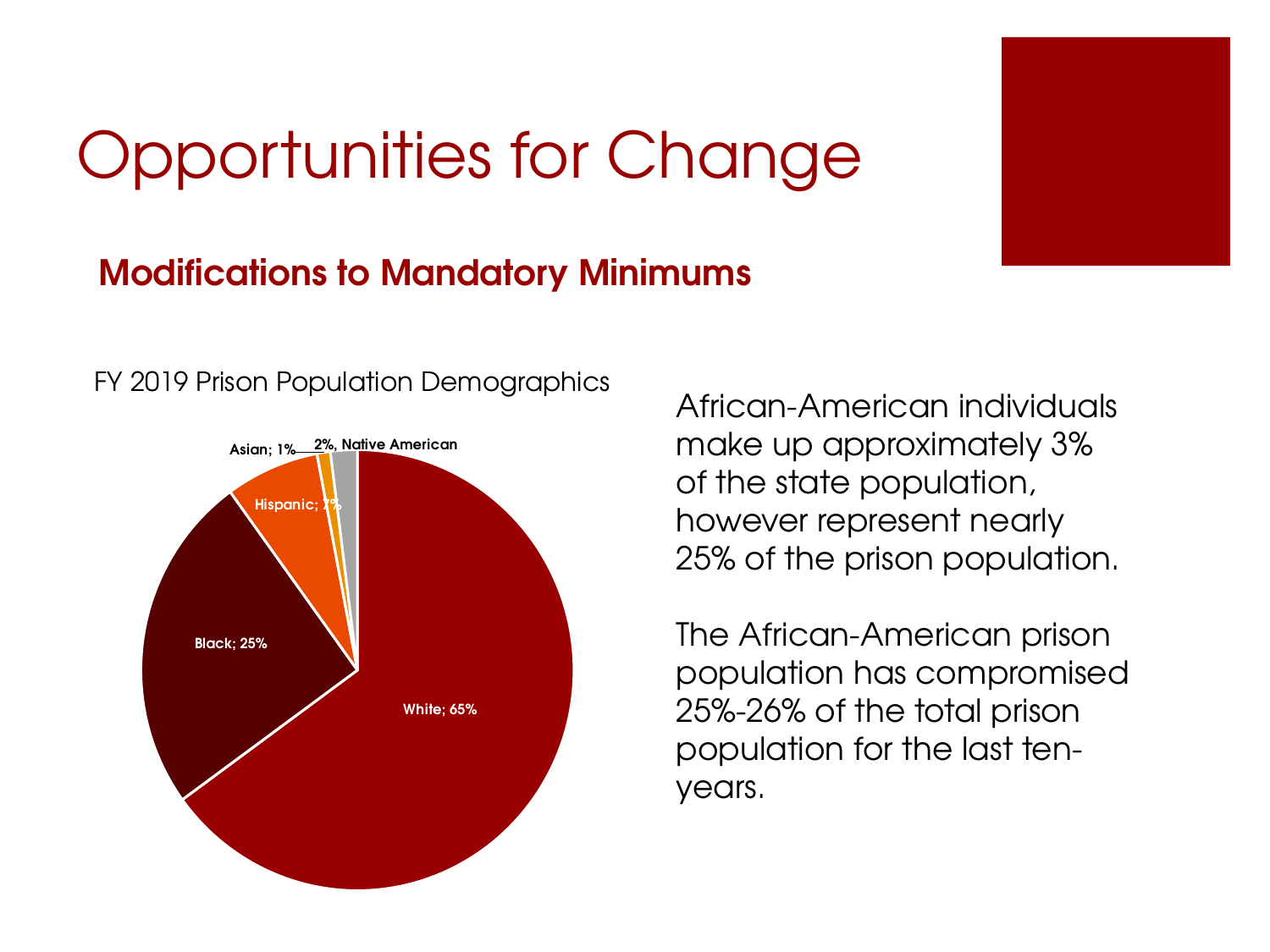

# Opportunities for Change
Modifications to Mandatory Minimums
FY 2019 Prison Population Demographics
African-American individuals make up approximately 3% of the state population, however represent nearly 25% of the prison population.

The African-American prison population has compromised 25%-26% of the total prison population for the last ten-years.

### Chart

| Category | Prison Population Percentage |
|---|---|
| White | 0.65 |
| Black | 0.25 |
| Hispanic | 0.07 |
| Asian | 0.01 |
| American Indian | 0.02 |